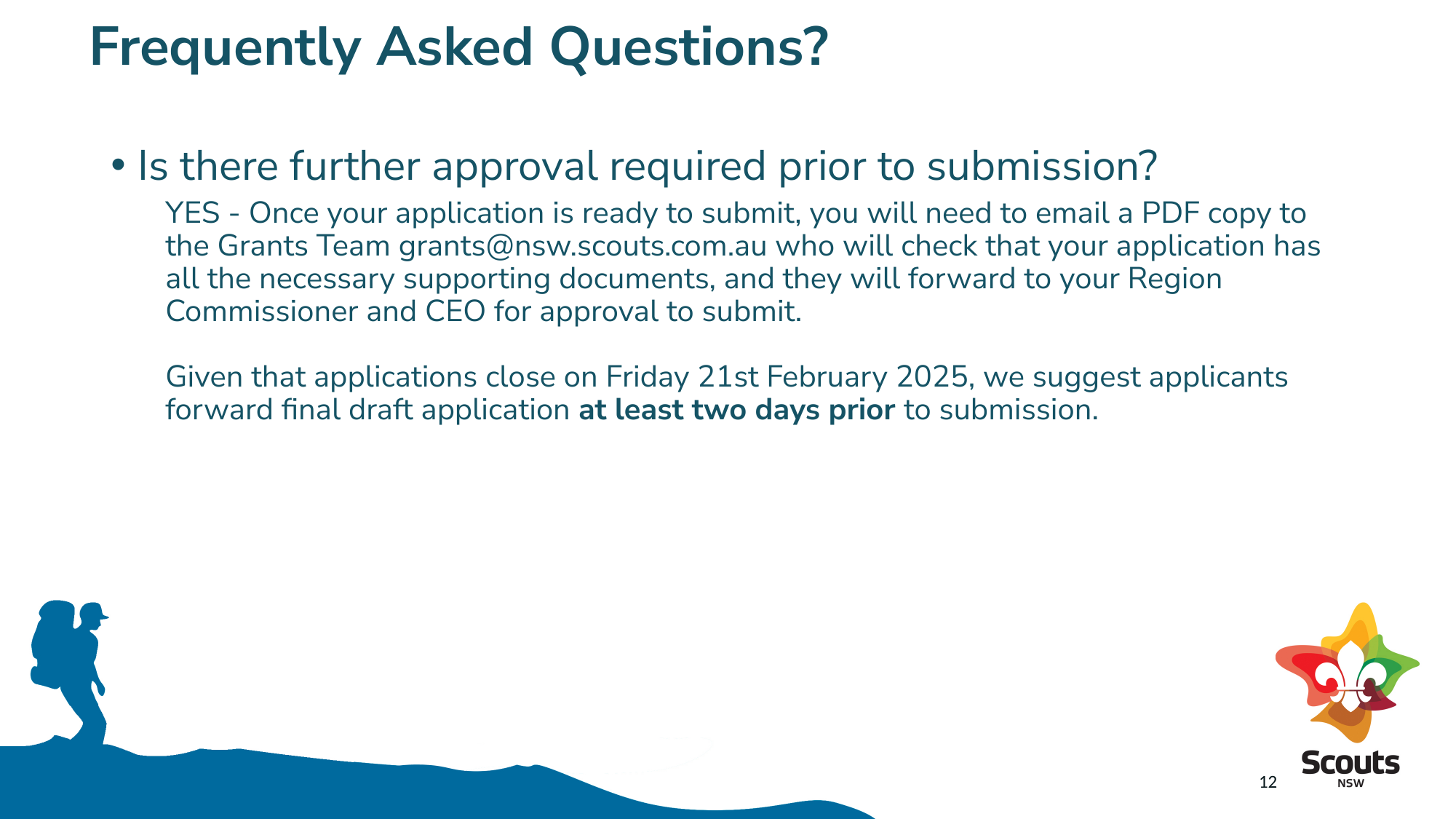

# Frequently Asked Questions?
Is there further approval required prior to submission?
YES - Once your application is ready to submit, you will need to email a PDF copy to the Grants Team grants@nsw.scouts.com.au who will check that your application has all the necessary supporting documents, and they will forward to your Region Commissioner and CEO for approval to submit.
Given that applications close on Friday 21st February 2025, we suggest applicants forward final draft application at least two days prior to submission.

12